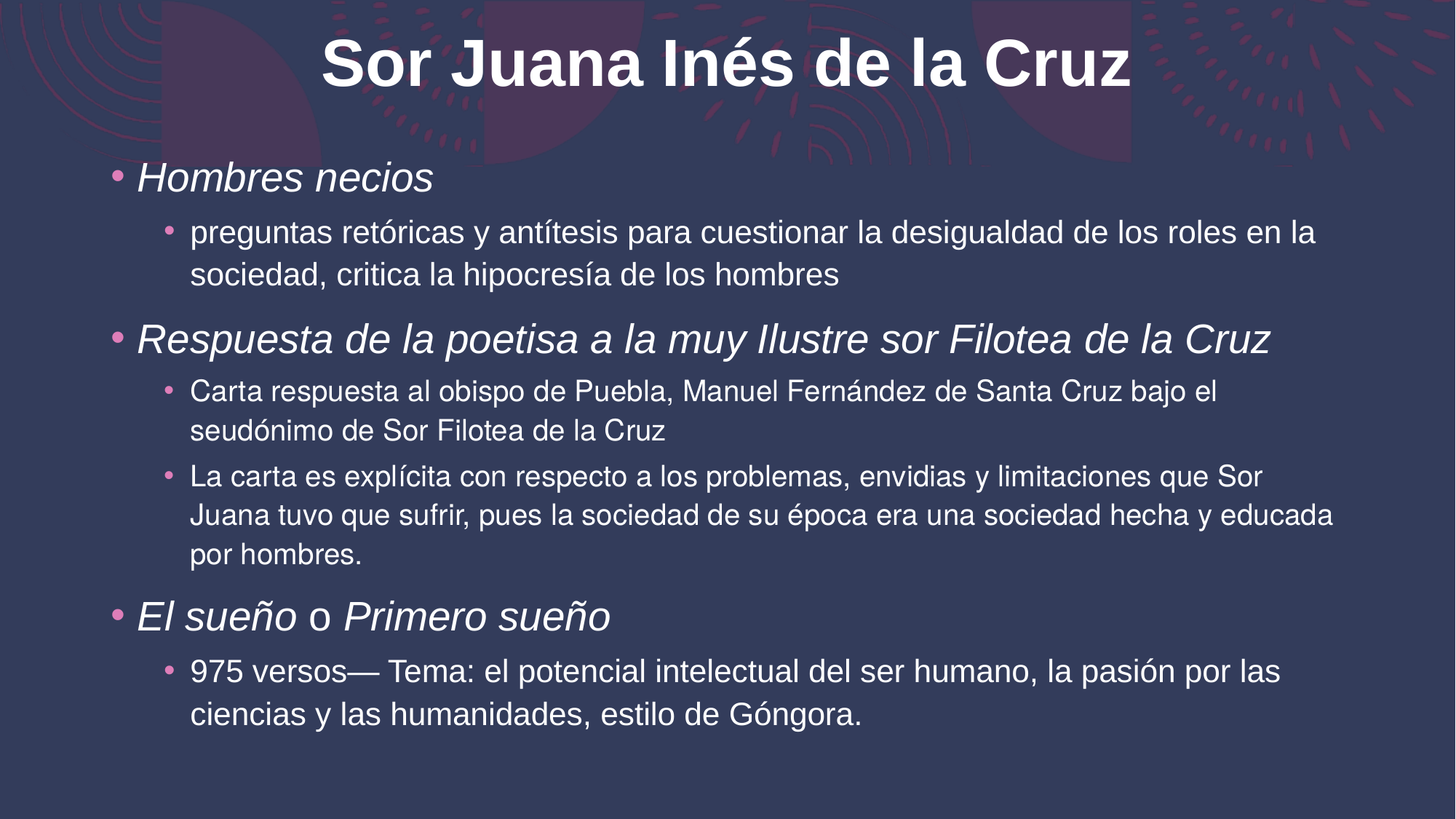

# Sor Juana Inés de la Cruz
Hombres necios
preguntas retóricas y antítesis para cuestionar la desigualdad de los roles en la sociedad, critica la hipocresía de los hombres
Respuesta de la poetisa a la muy Ilustre sor Filotea de la Cruz
Carta respuesta al obispo de Puebla, Manuel Fernández de Santa Cruz bajo el seudónimo de Sor Filotea de la Cruz
La carta es explícita con respecto a los problemas, envidias y limitaciones que Sor Juana tuvo que sufrir, pues la sociedad de su época era una sociedad hecha y educada por hombres.
El sueño o Primero sueño
975 versos— Tema: el potencial intelectual del ser humano, la pasión por las ciencias y las humanidades, estilo de Góngora.